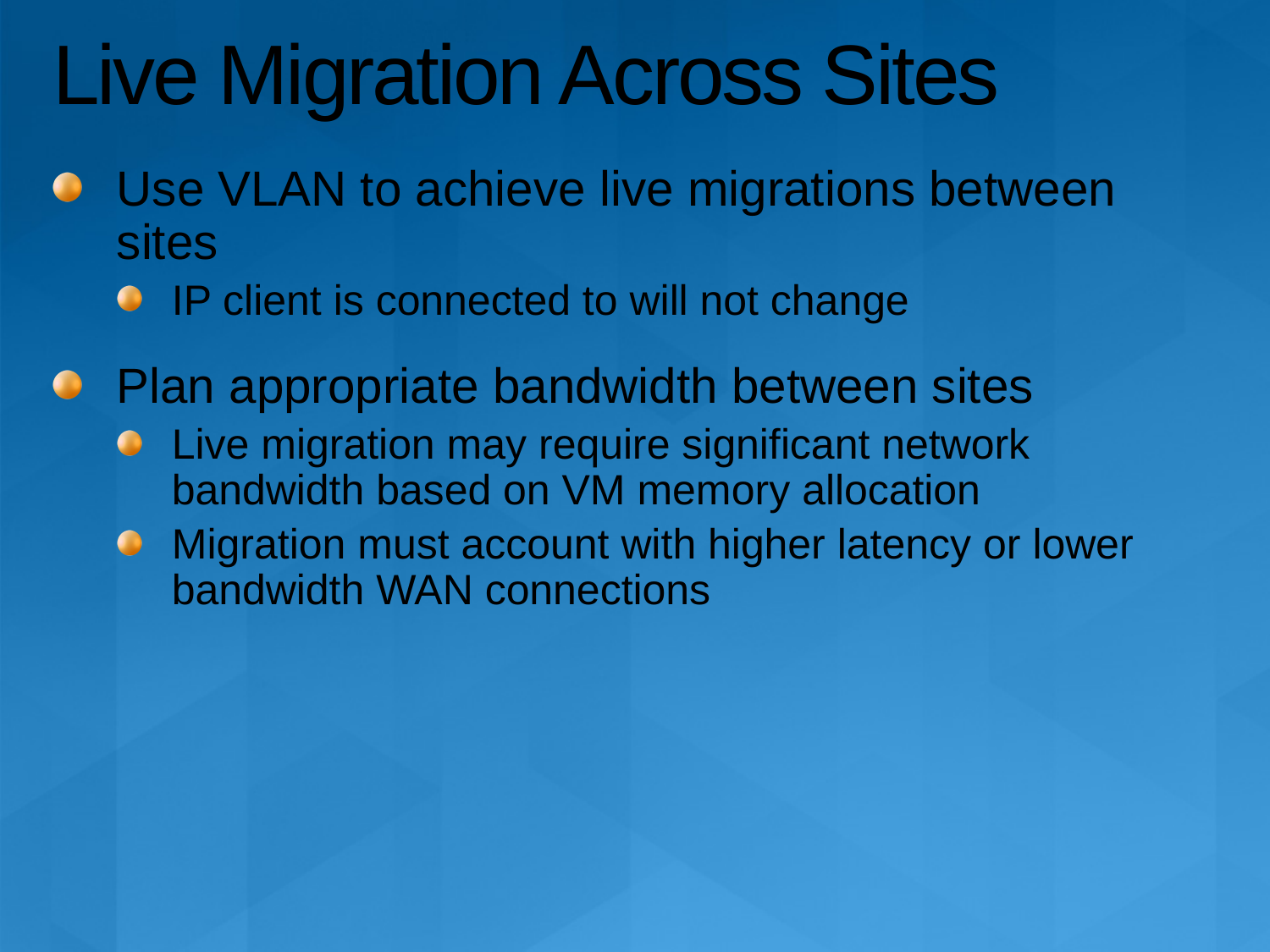

# Live Migration Across Sites
Use VLAN to achieve live migrations between sites
IP client is connected to will not change

Plan appropriate bandwidth between sites
Live migration may require significant network bandwidth based on VM memory allocation
Migration must account with higher latency or lower bandwidth WAN connections